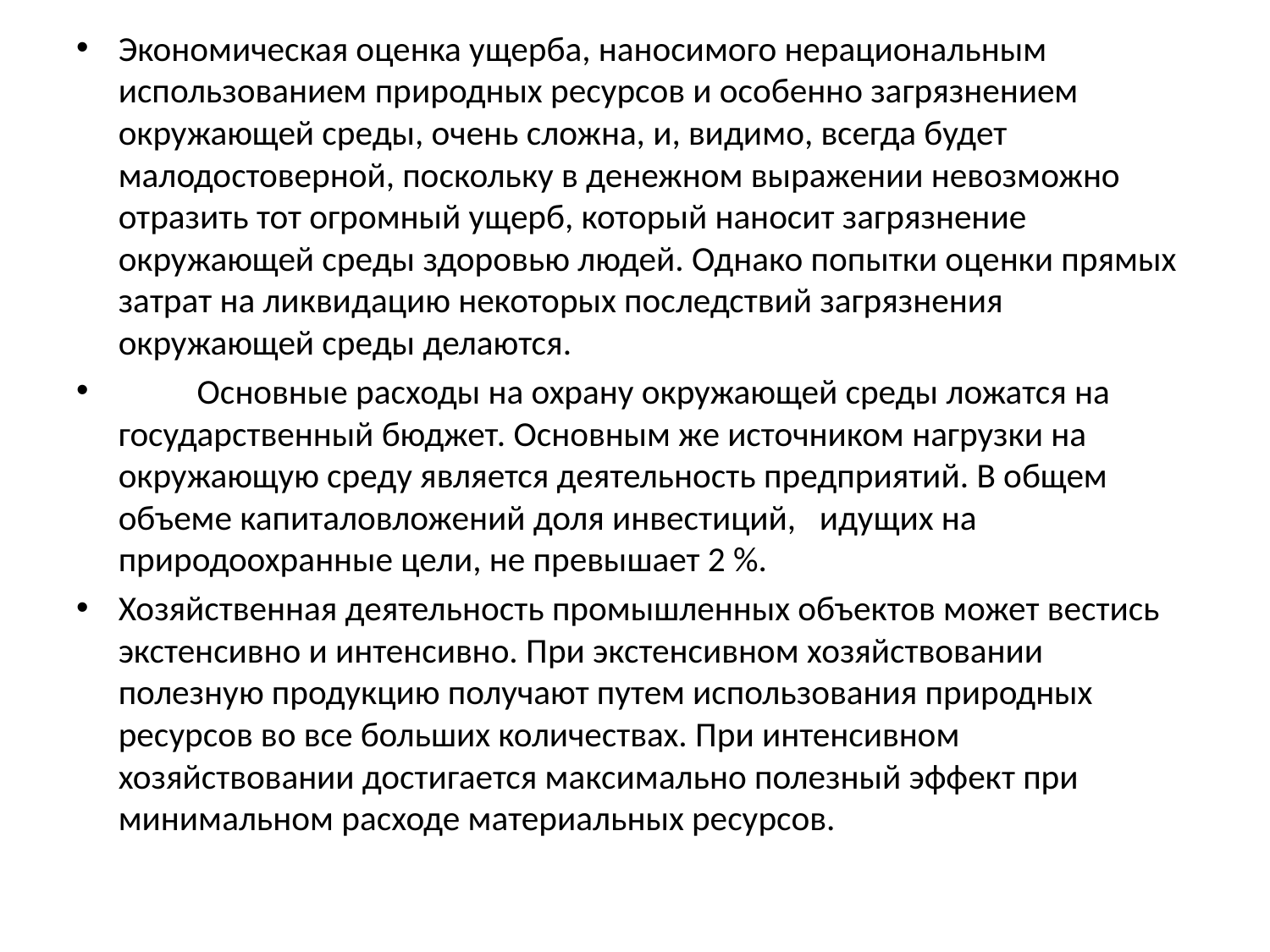

Экономическая оценка ущерба, наносимого нерациональным использованием природных ресурсов и особенно загрязнением окружающей среды, очень сложна, и, видимо, всегда будет малодостоверной, поскольку в денежном выражении невозможно отразить тот огромный ущерб, который наносит загрязнение окружающей среды здоровью людей. Однако попытки оценки прямых затрат на ликвидацию некоторых последствий загрязнения окружающей среды делаются.
	Основные расходы на охрану окружающей среды ложатся на государственный бюджет. Основным же источником нагрузки на окружающую среду является деятельность предприятий. В общем объеме капиталовложений доля инвестиций,   идущих на природоохранные цели, не превышает 2 %.
Хозяйственная деятельность промышленных объектов может вестись экстенсивно и интенсивно. При экстенсивном хозяйствовании полезную продукцию получают путем использования природных ресурсов во все больших количествах. При интенсивном хозяйствовании достигается максимально полезный эффект при минимальном расходе материальных ресурсов.